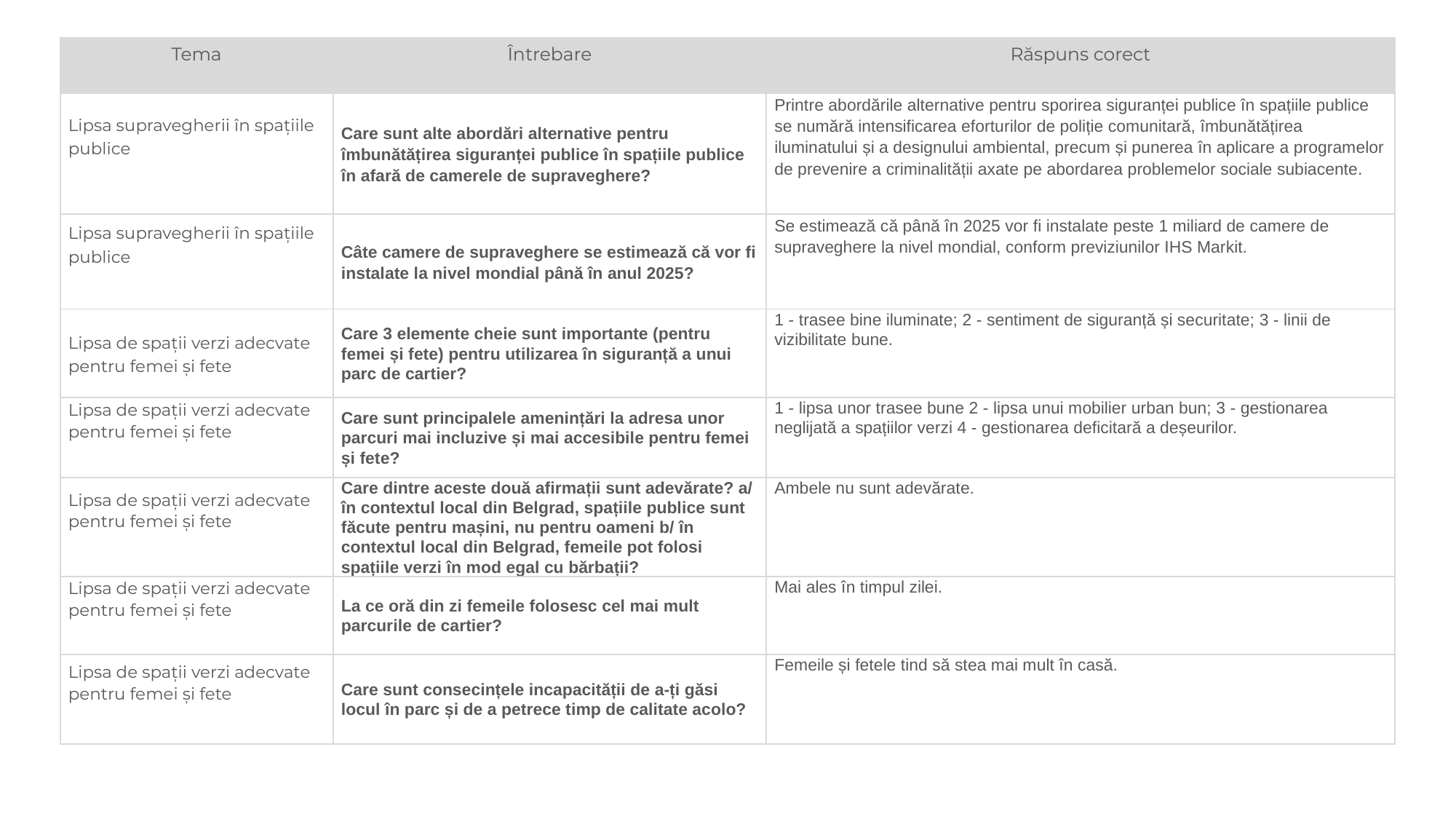

| Tema | Întrebare | Răspuns corect |
| --- | --- | --- |
| Lipsa supravegherii în spațiile publice | Care sunt alte abordări alternative pentru îmbunătățirea siguranței publice în spațiile publice în afară de camerele de supraveghere? | Printre abordările alternative pentru sporirea siguranței publice în spațiile publice se numără intensificarea eforturilor de poliție comunitară, îmbunătățirea iluminatului și a designului ambiental, precum și punerea în aplicare a programelor de prevenire a criminalității axate pe abordarea problemelor sociale subiacente. |
| Lipsa supravegherii în spațiile publice | Câte camere de supraveghere se estimează că vor fi instalate la nivel mondial până în anul 2025? | Se estimează că până în 2025 vor fi instalate peste 1 miliard de camere de supraveghere la nivel mondial, conform previziunilor IHS Markit. |
| Lipsa de spații verzi adecvate pentru femei și fete | Care 3 elemente cheie sunt importante (pentru femei și fete) pentru utilizarea în siguranță a unui parc de cartier? | 1 - trasee bine iluminate; 2 - sentiment de siguranță și securitate; 3 - linii de vizibilitate bune. |
| Lipsa de spații verzi adecvate pentru femei și fete | Care sunt principalele amenințări la adresa unor parcuri mai incluzive și mai accesibile pentru femei și fete? | 1 - lipsa unor trasee bune 2 - lipsa unui mobilier urban bun; 3 - gestionarea neglijată a spațiilor verzi 4 - gestionarea deficitară a deșeurilor. |
| Lipsa de spații verzi adecvate pentru femei și fete | Care dintre aceste două afirmații sunt adevărate? a/ în contextul local din Belgrad, spațiile publice sunt făcute pentru mașini, nu pentru oameni b/ în contextul local din Belgrad, femeile pot folosi spațiile verzi în mod egal cu bărbații? | Ambele nu sunt adevărate. |
| Lipsa de spații verzi adecvate pentru femei și fete | La ce oră din zi femeile folosesc cel mai mult parcurile de cartier? | Mai ales în timpul zilei. |
| Lipsa de spații verzi adecvate pentru femei și fete | Care sunt consecințele incapacității de a-ți găsi locul în parc și de a petrece timp de calitate acolo? | Femeile și fetele tind să stea mai mult în casă. |